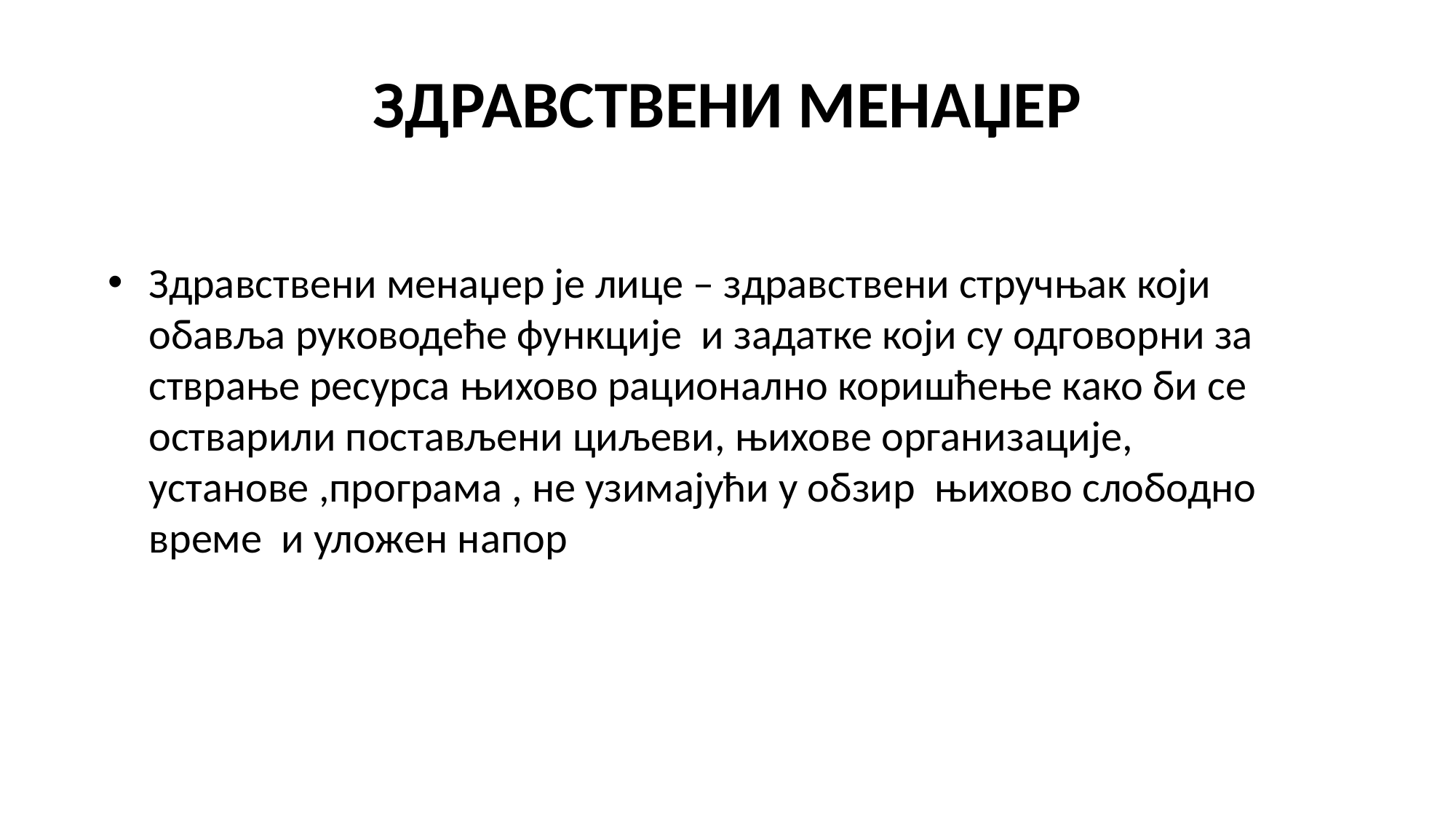

# ЗДРАВСТВЕНИ МЕНАЏЕР

Здравствени менаџер је лице – здравствени стручњак који обавља руководеће функције  и задатке који су одговорни за стврање ресурса њихово рационално коришћење како би се остварили постављени циљеви, њихове организације, установе ,програма , не узимајући у обзир  њихово слободно време  и уложен напор